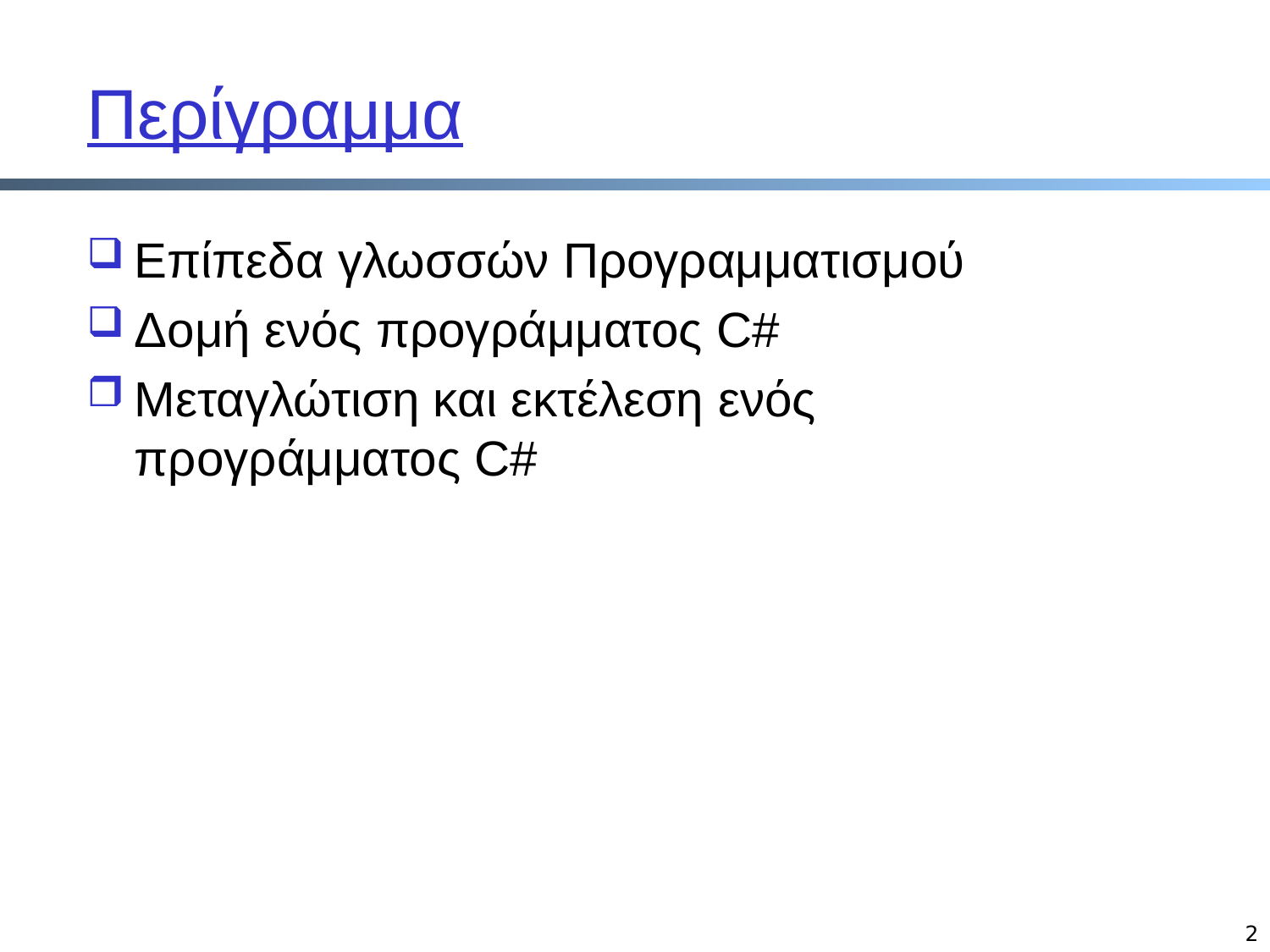

Περίγραμμα
Επίπεδα γλωσσών Προγραμματισμού
Δομή ενός προγράμματος C#
Μεταγλώτιση και εκτέλεση ενός προγράμματος C#
2